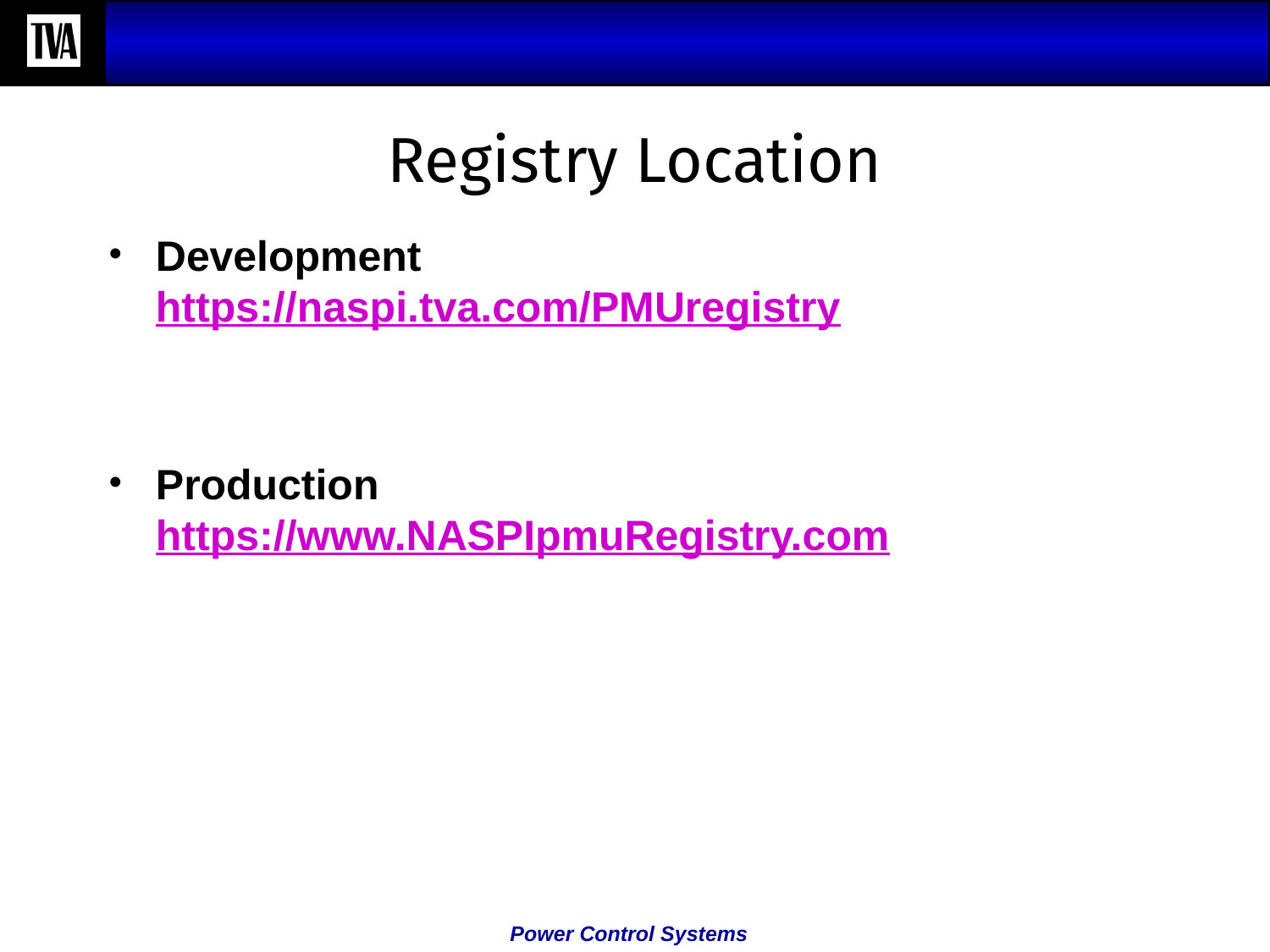

# Registry Location
Development
https://naspi.tva.com/PMUregistry

Production
https://www.NASPIpmuRegistry.com